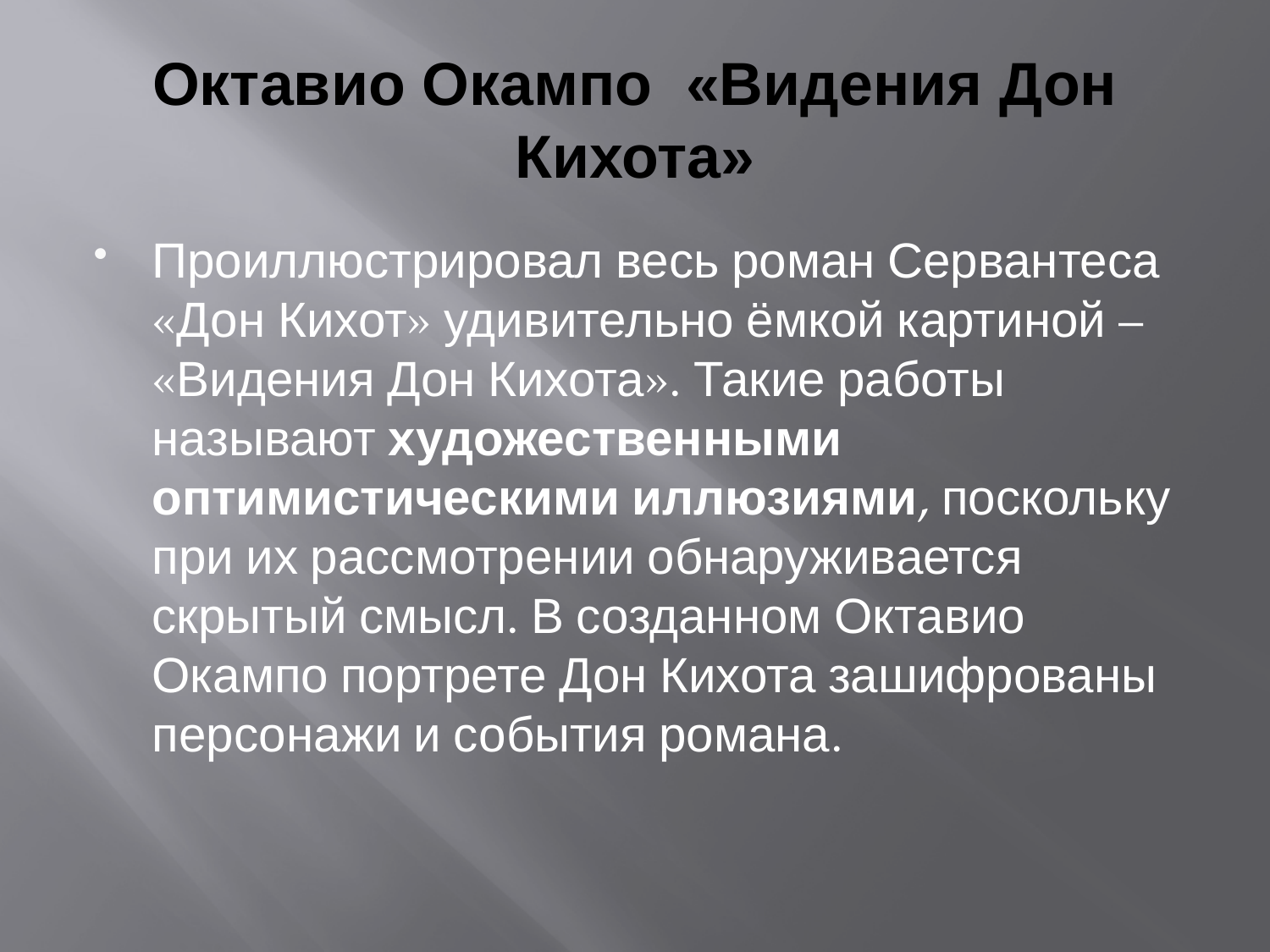

# Октавио Окампо  «Видения Дон Кихота»
Проиллюстрировал весь роман Сервантеса «Дон Кихот» удивительно ёмкой картиной – «Видения Дон Кихота». Такие работы называют художественными оптимистическими иллюзиями, поскольку при их рассмотрении обнаруживается скрытый смысл. В созданном Октавио Окампо портрете Дон Кихота зашифрованы персонажи и события романа.